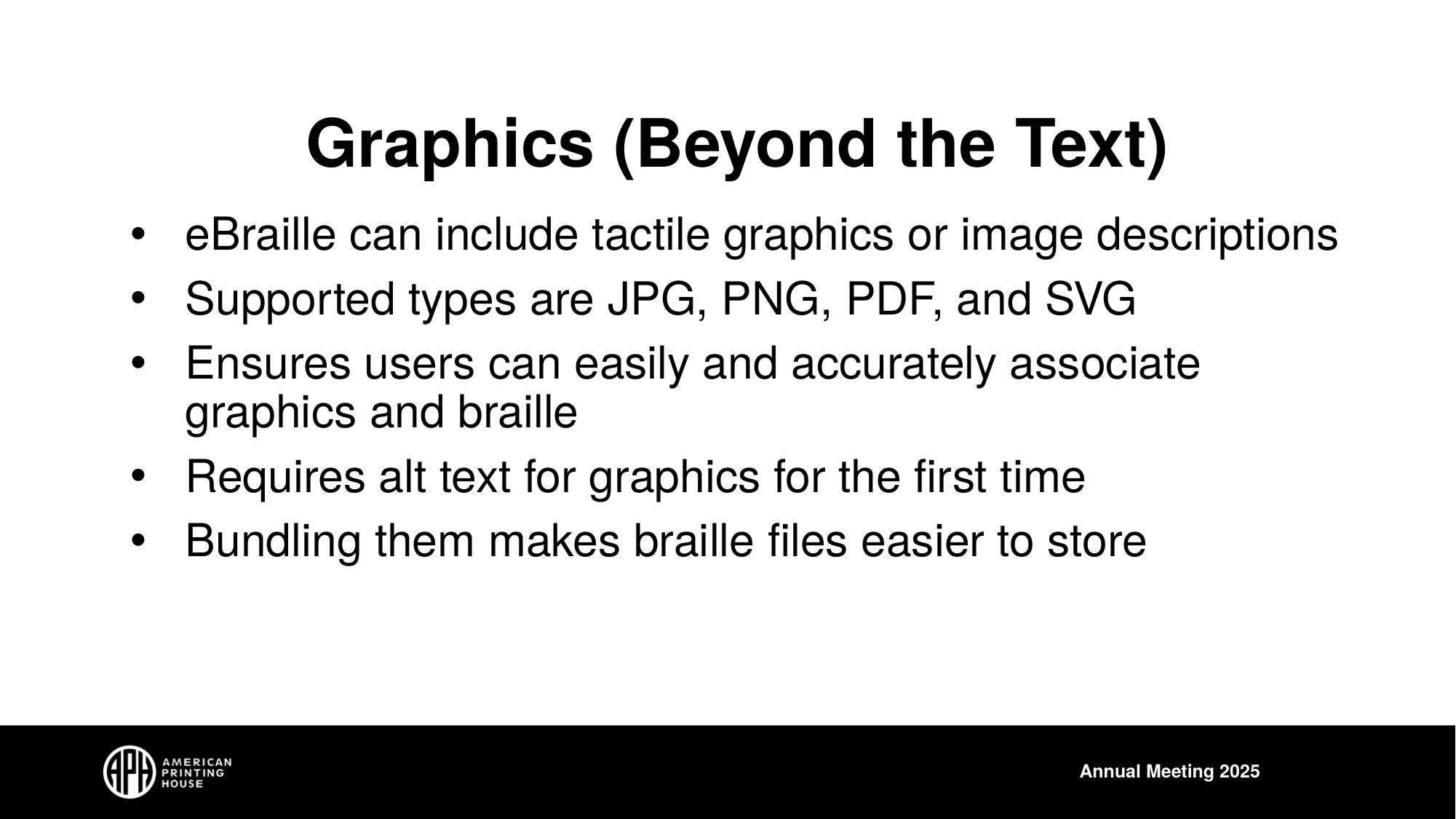

# Graphics (Beyond the Text)
eBraille can include tactile graphics or image descriptions
Supported types are JPG, PNG, PDF, and SVG
Ensures users can easily and accurately associate graphics and braille
Requires alt text for graphics for the first time
Bundling them makes braille files easier to store
Annual Meeting 2025